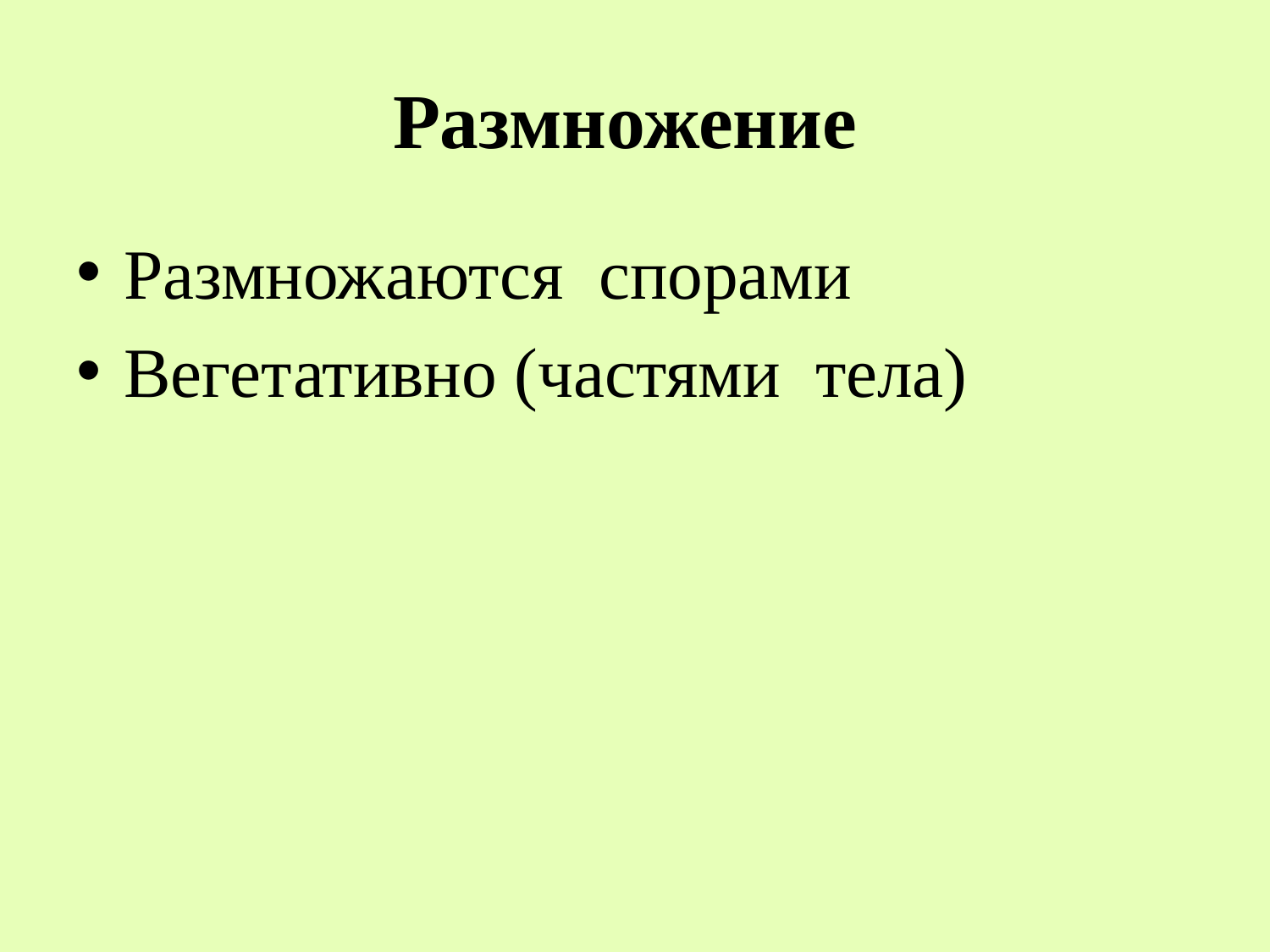

# Размножение
Размножаются  спорами
Вегетативно (частями  тела)